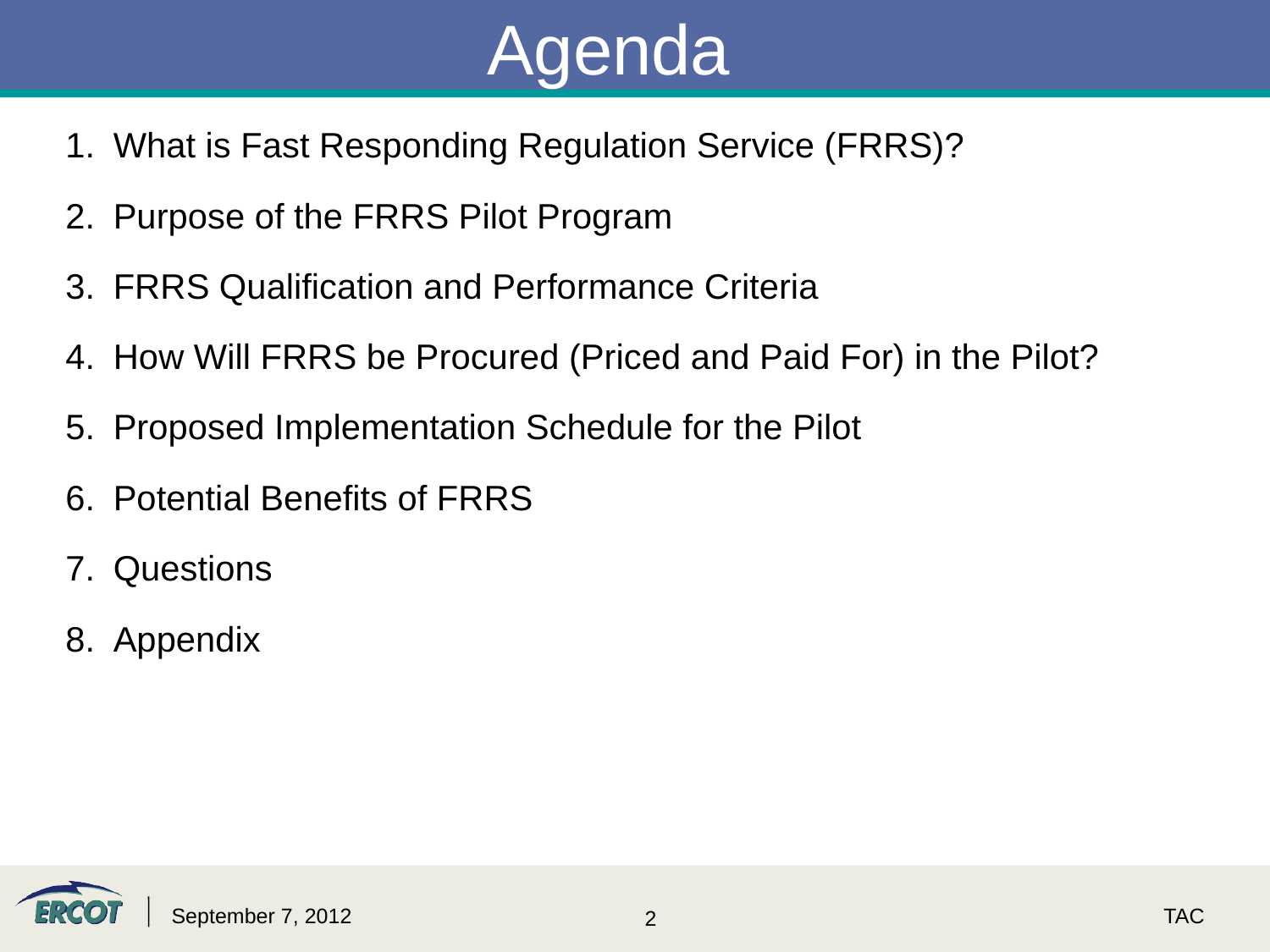

# Agenda
What is Fast Responding Regulation Service (FRRS)?
Purpose of the FRRS Pilot Program
FRRS Qualification and Performance Criteria
How Will FRRS be Procured (Priced and Paid For) in the Pilot?
Proposed Implementation Schedule for the Pilot
Potential Benefits of FRRS
Questions
Appendix

September 7, 2012
TAC